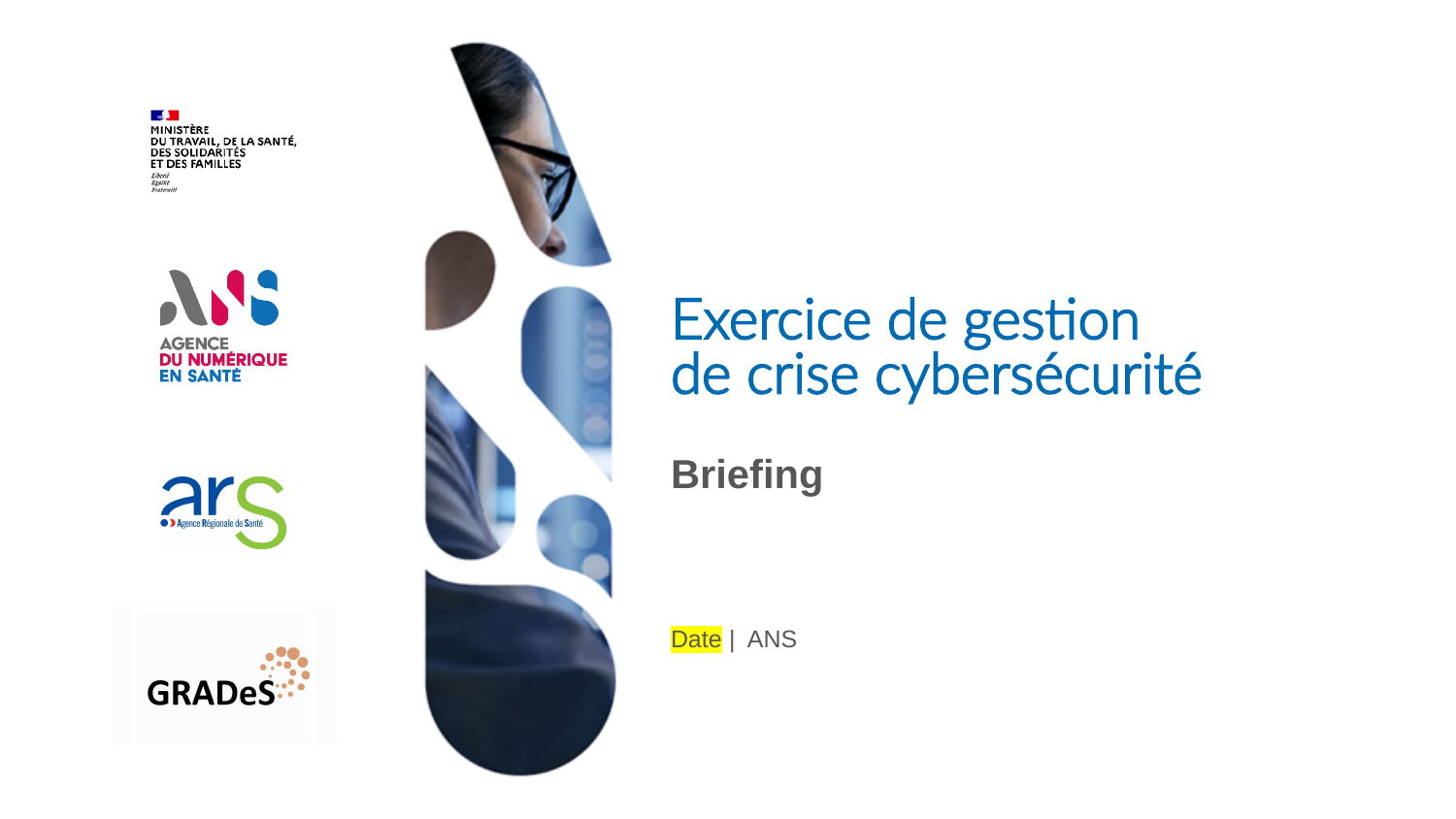

# Exercice de gestion de crise cybersécurité
Briefing
Date |  ANS